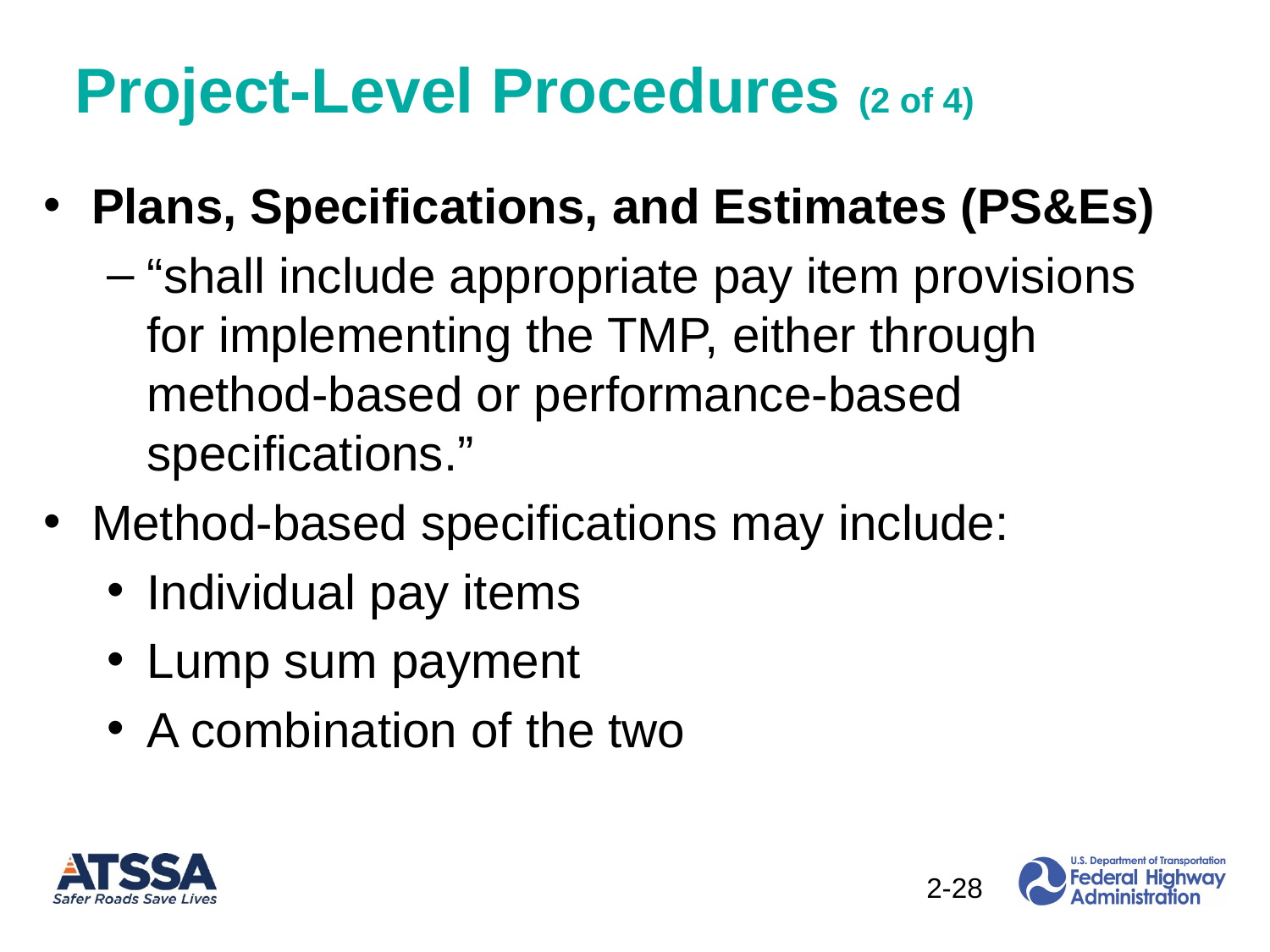

# Project-Level Procedures (2 of 4)
Plans, Specifications, and Estimates (PS&Es)
“shall include appropriate pay item provisions for implementing the TMP, either through method-based or performance-based specifications.”
Method-based specifications may include:
Individual pay items
Lump sum payment
A combination of the two